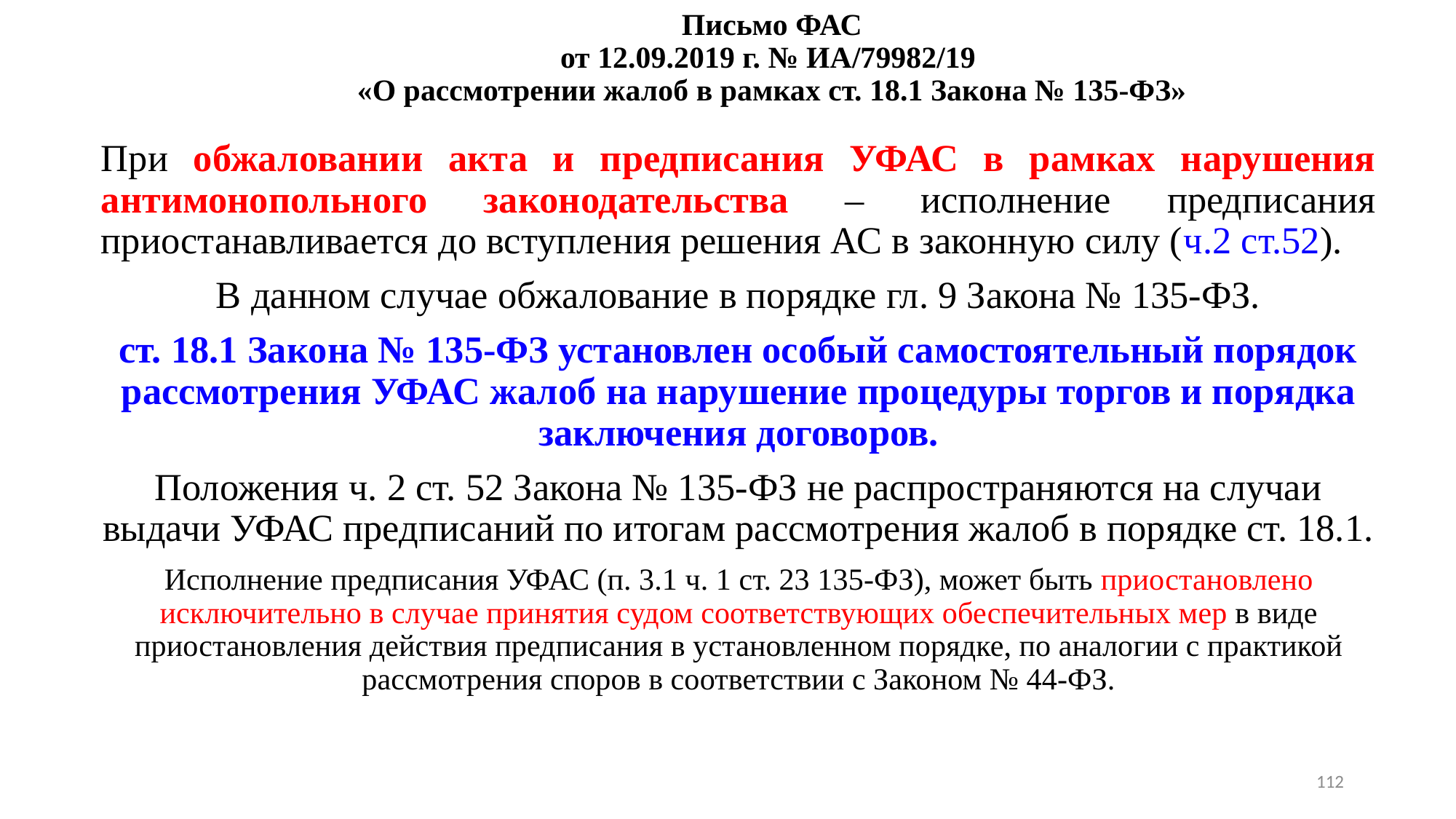

# Письмо ФАС от 12.09.2019 г. № ИА/79982/19 «О рассмотрении жалоб в рамках ст. 18.1 Закона № 135-ФЗ»
При обжаловании акта и предписания УФАС в рамках нарушения антимонопольного законодательства – исполнение предписания приостанавливается до вступления решения АС в законную силу (ч.2 ст.52).
В данном случае обжалование в порядке гл. 9 Закона № 135-ФЗ.
ст. 18.1 Закона № 135-ФЗ установлен особый самостоятельный порядок рассмотрения УФАС жалоб на нарушение процедуры торгов и порядка заключения договоров.
Положения ч. 2 ст. 52 Закона № 135-ФЗ не распространяются на случаи выдачи УФАС предписаний по итогам рассмотрения жалоб в порядке ст. 18.1.
Исполнение предписания УФАС (п. 3.1 ч. 1 ст. 23 135-ФЗ), может быть приостановлено исключительно в случае принятия судом соответствующих обеспечительных мер в виде приостановления действия предписания в установленном порядке, по аналогии с практикой рассмотрения споров в соответствии с Законом № 44-ФЗ.
112